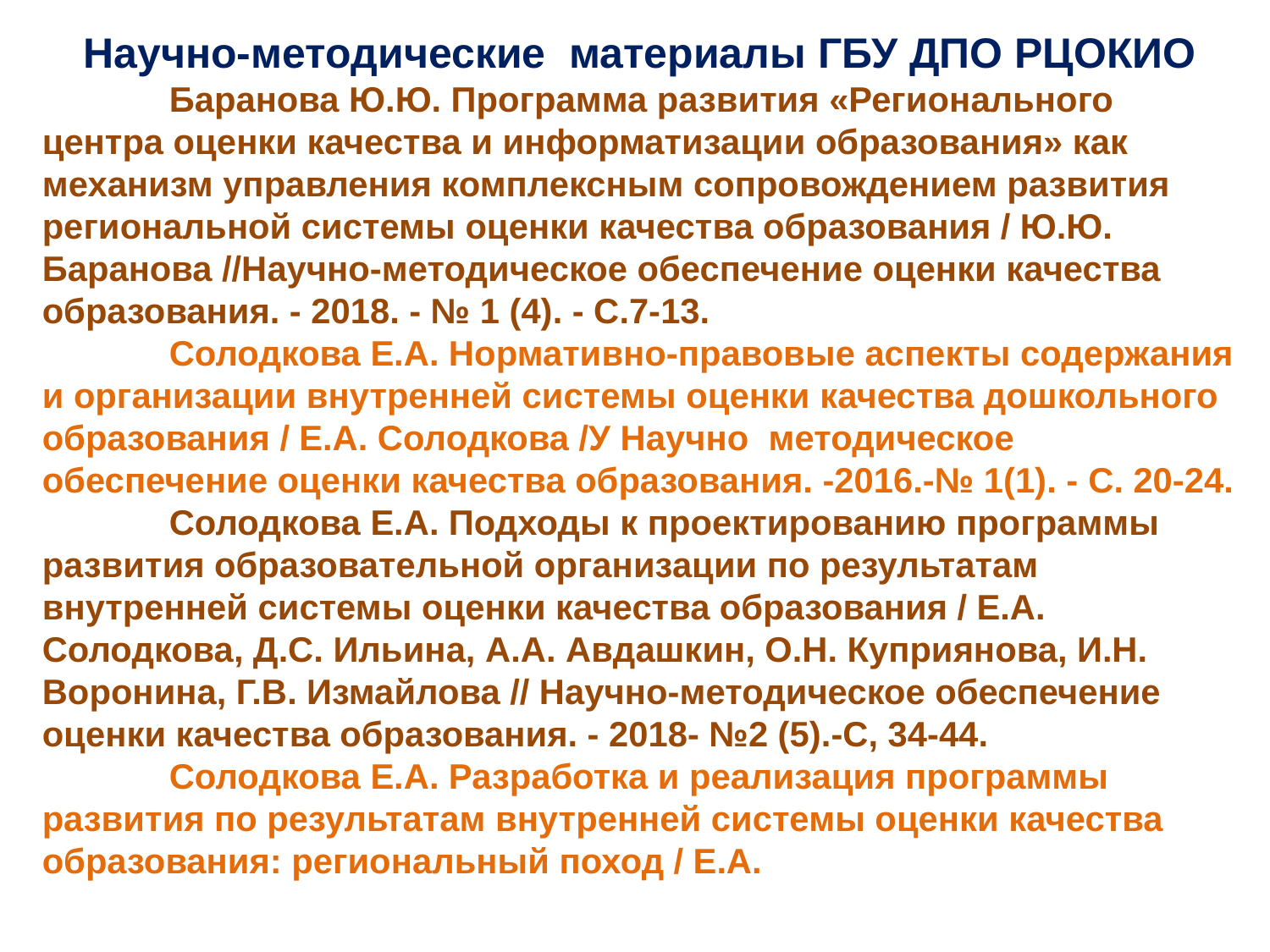

Научно-методические  материалы ГБУ ДПО РЦОКИО
	Баранова Ю.Ю. Программа развития «Регионального центра оценки качества и информатизации образования» как механизм управления комплексным сопровождением развития региональной системы оценки качества образования / Ю.Ю. Баранова //Научно-методическое обеспечение оценки качества образования. - 2018. - № 1 (4). - С.7-13.
	Солодкова Е.А. Нормативно-правовые аспекты содержания и организации внутренней системы оценки качества дошкольного образования / Е.А. Солодкова /У Научно ­ методическое обеспечение оценки качества образования. -2016.-№ 1(1). - С. 20-24.
	Солодкова Е.А. Подходы к проектированию программы развития образовательной организации по результатам внутренней системы оценки качества образования / Е.А. Солодкова, Д.С. Ильина, А.А. Авдашкин, О.Н. Куприянова, И.Н. Воронина, Г.В. Измайлова // Научно-методическое обеспечение оценки качества образования. - 2018- №2 (5).-С, 34-44.
	Солодкова Е.А. Разработка и реализация программы развития по результатам внутренней системы оценки качества образования: региональный поход / Е.А.